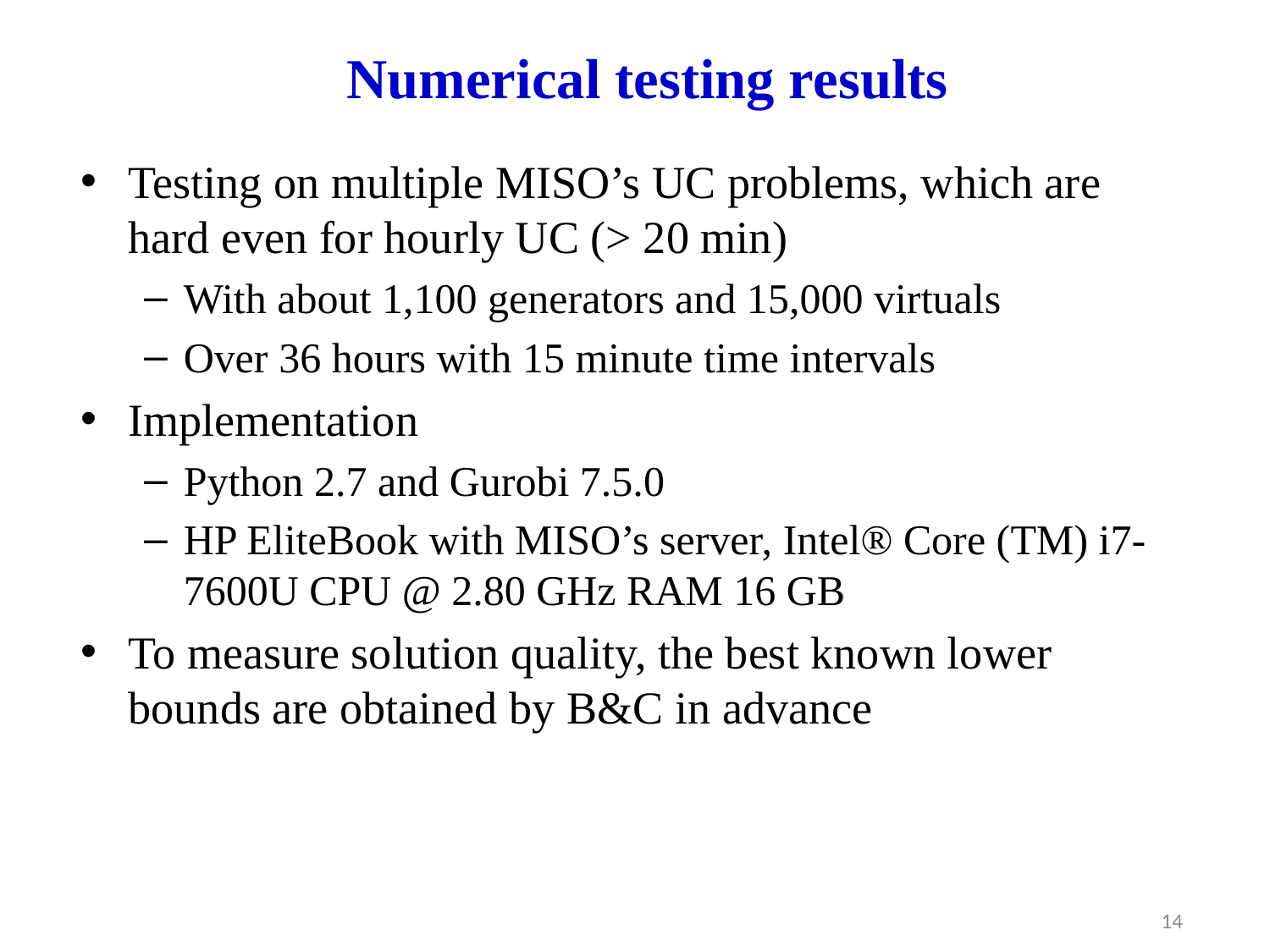

Numerical testing results
Testing on multiple MISO’s UC problems, which are hard even for hourly UC (> 20 min)
With about 1,100 generators and 15,000 virtuals
Over 36 hours with 15 minute time intervals
Implementation
Python 2.7 and Gurobi 7.5.0
HP EliteBook with MISO’s server, Intel® Core (TM) i7-7600U CPU @ 2.80 GHz RAM 16 GB
To measure solution quality, the best known lower bounds are obtained by B&C in advance
14